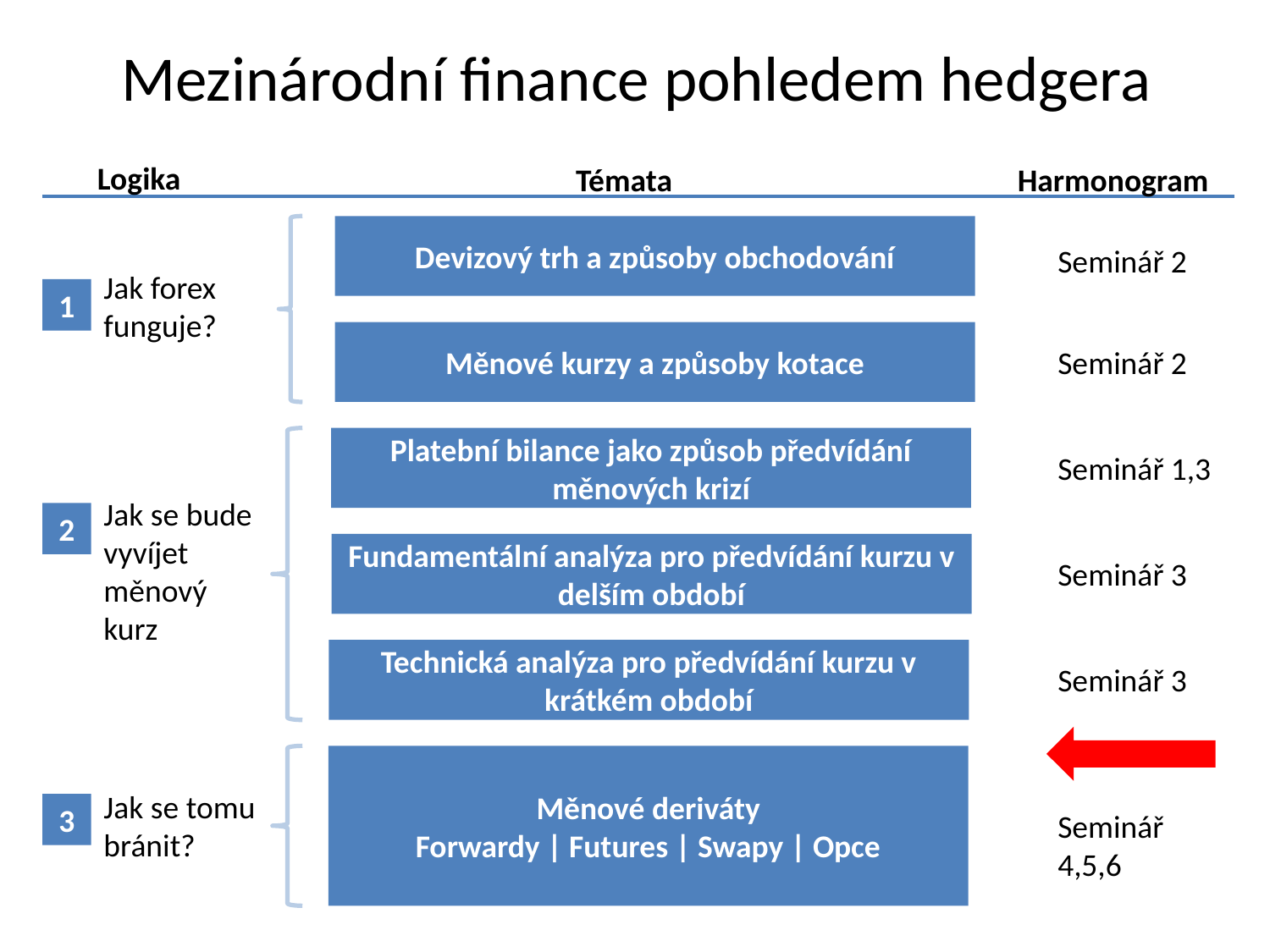

# Mezinárodní finance pohledem hedgera
Logika
Témata
Harmonogram

Devizový trh a způsoby obchodování
Seminář 2
Jak forex funguje?
1
Měnové kurzy a způsoby kotace
Seminář 2

Platební bilance jako způsob předvídání měnových krizí
Seminář 1,3
Jak se bude vyvíjet měnový kurz
2
Fundamentální analýza pro předvídání kurzu v delším období
Seminář 3
Technická analýza pro předvídání kurzu v krátkém období
Seminář 3

Měnové deriváty
Forwardy | Futures | Swapy | Opce
Jak se tomu bránit?
3
Seminář 4,5,6